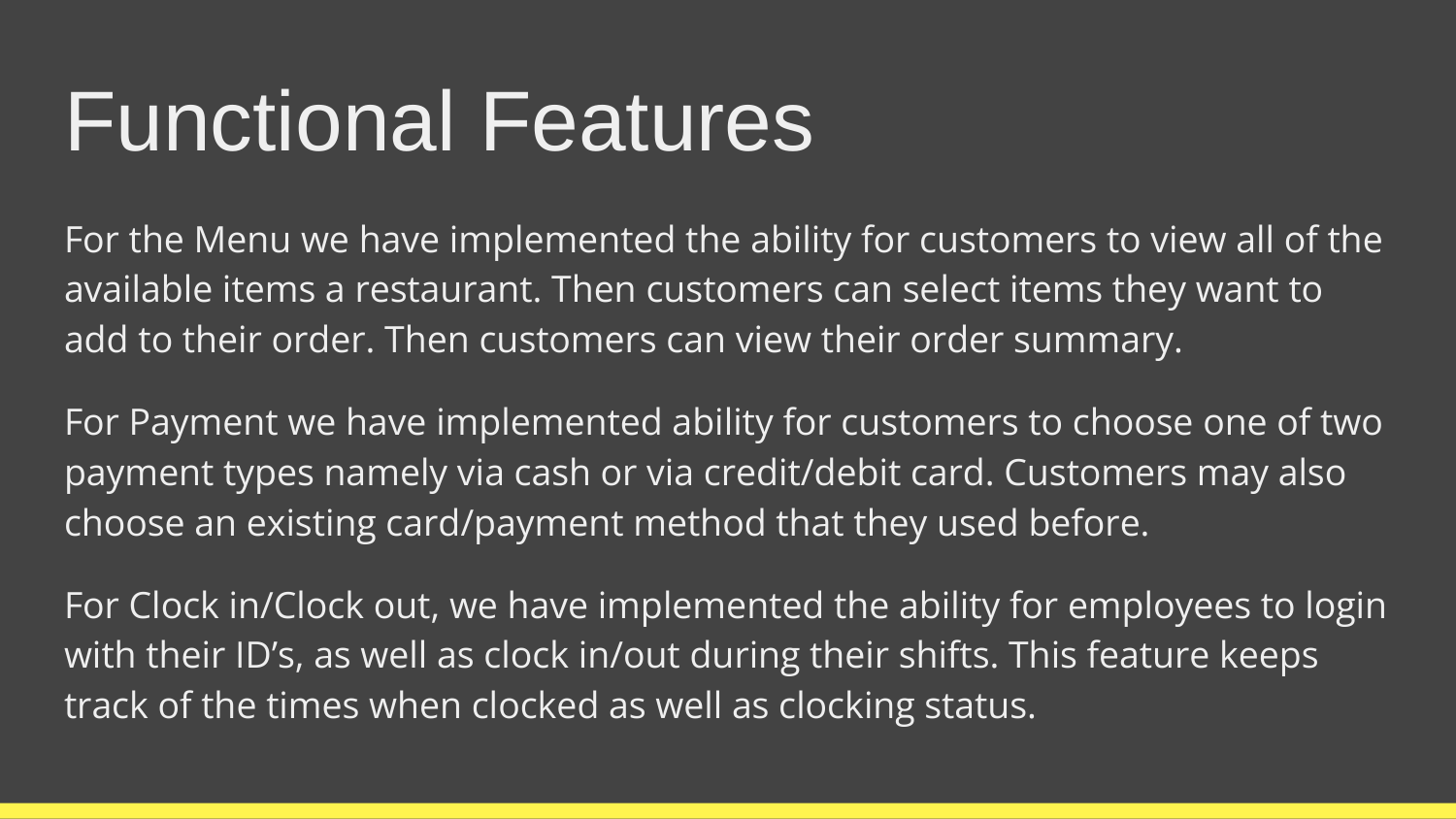

# Functional Features
For the Menu we have implemented the ability for customers to view all of the available items a restaurant. Then customers can select items they want to add to their order. Then customers can view their order summary.
For Payment we have implemented ability for customers to choose one of two payment types namely via cash or via credit/debit card. Customers may also choose an existing card/payment method that they used before.
For Clock in/Clock out, we have implemented the ability for employees to login with their ID’s, as well as clock in/out during their shifts. This feature keeps track of the times when clocked as well as clocking status.